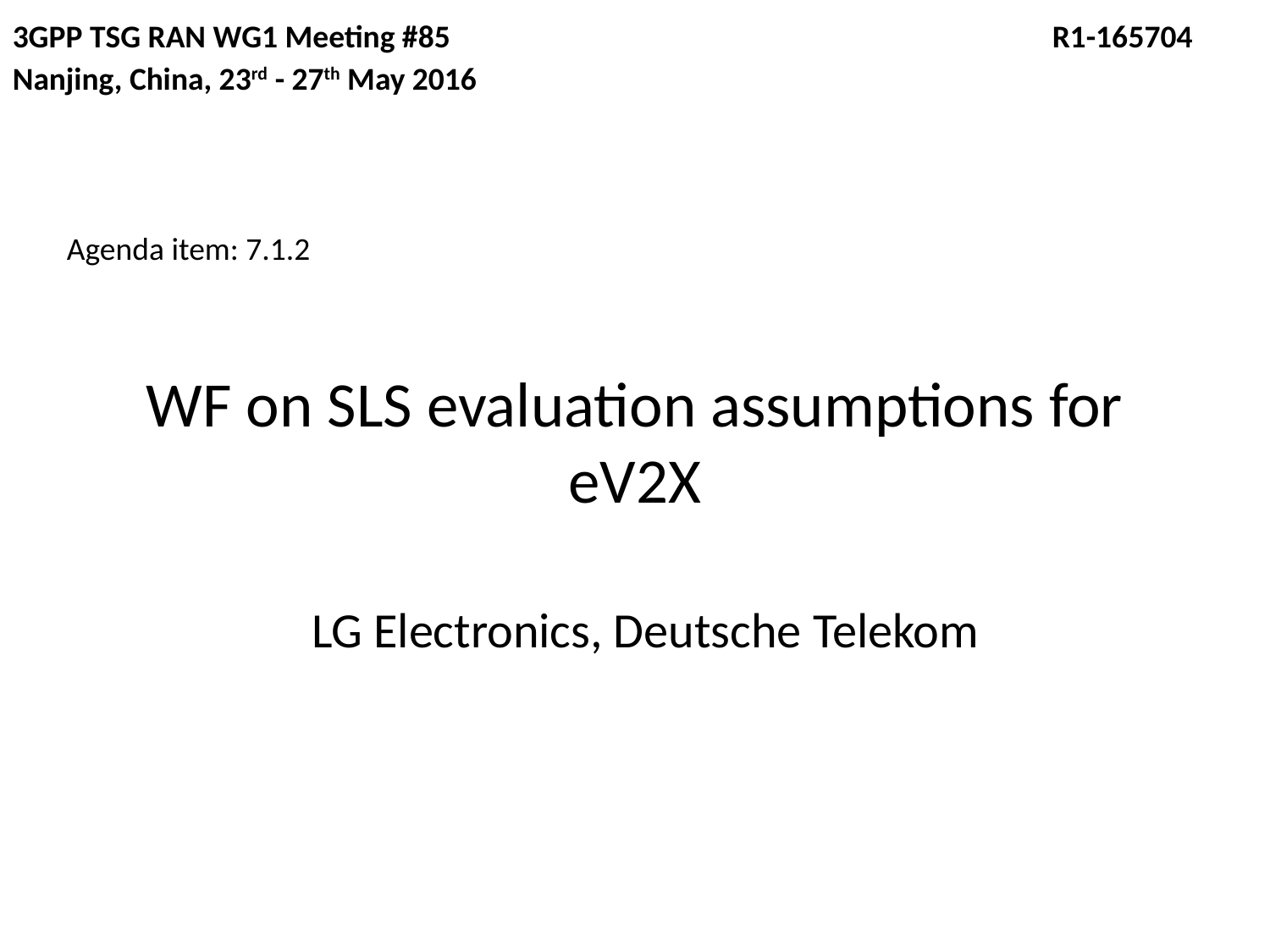

3GPP TSG RAN WG1 Meeting #85				                     R1-165704
Nanjing, China, 23rd - 27th May 2016
Agenda item: 7.1.2
# WF on SLS evaluation assumptions for eV2X
LG Electronics, Deutsche Telekom